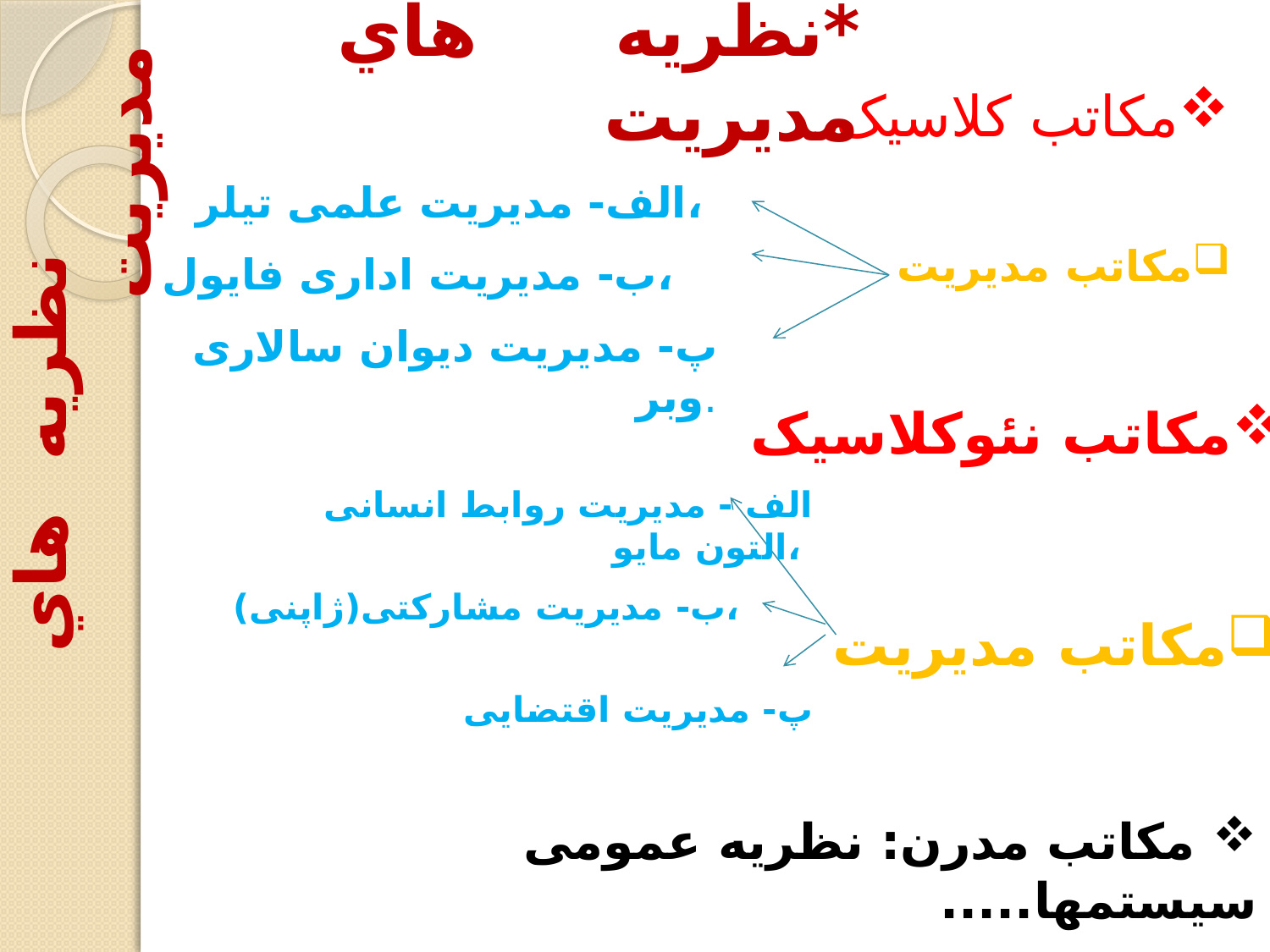

*نظريه هاي مديريت
مکاتب کلاسیک
الف- مدیریت علمی تیلر،
ب- مدیریت اداری فایول،
 پ- مدیریت دیوان سالاری وبر.
مکاتب مدیریت
    نظريه هاي مديريت
مکاتب نئوکلاسیک
           الف - مدیریت روابط انسانی التون مایو،
     ب- مدیریت مشارکتی(ژاپنی)،
    پ- مدیریت اقتضایی
مکاتب مدیریت
 مکاتب مدرن: نظریه عمومی سیستمها.....